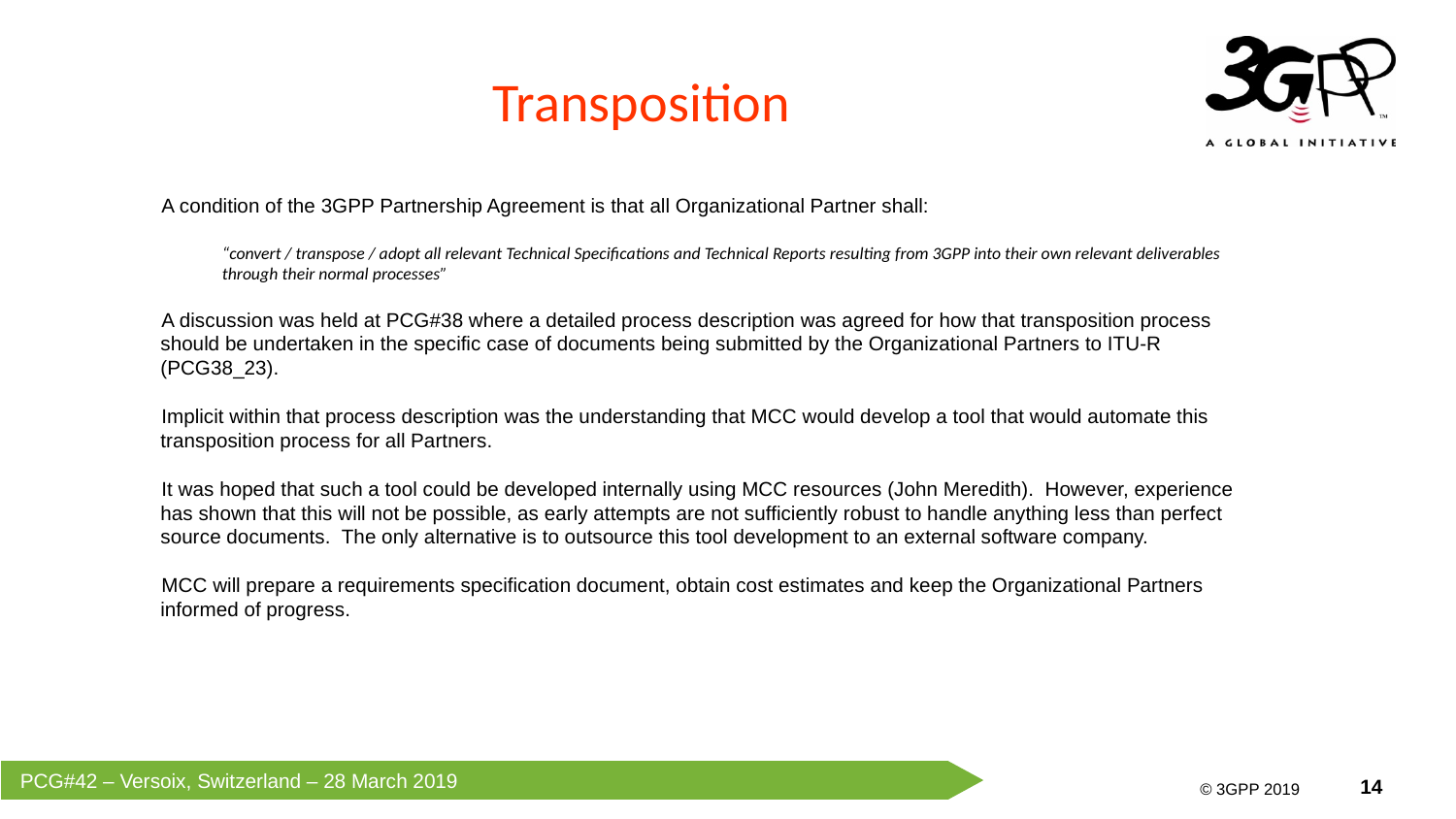

# Transposition

A condition of the 3GPP Partnership Agreement is that all Organizational Partner shall:

“convert / transpose / adopt all relevant Technical Specifications and Technical Reports resulting from 3GPP into their own relevant deliverables through their normal processes”

A discussion was held at PCG#38 where a detailed process description was agreed for how that transposition process should be undertaken in the specific case of documents being submitted by the Organizational Partners to ITU-R (PCG38_23).

Implicit within that process description was the understanding that MCC would develop a tool that would automate this transposition process for all Partners.

It was hoped that such a tool could be developed internally using MCC resources (John Meredith).  However, experience has shown that this will not be possible, as early attempts are not sufficiently robust to handle anything less than perfect source documents.  The only alternative is to outsource this tool development to an external software company.

MCC will prepare a requirements specification document, obtain cost estimates and keep the Organizational Partners informed of progress.